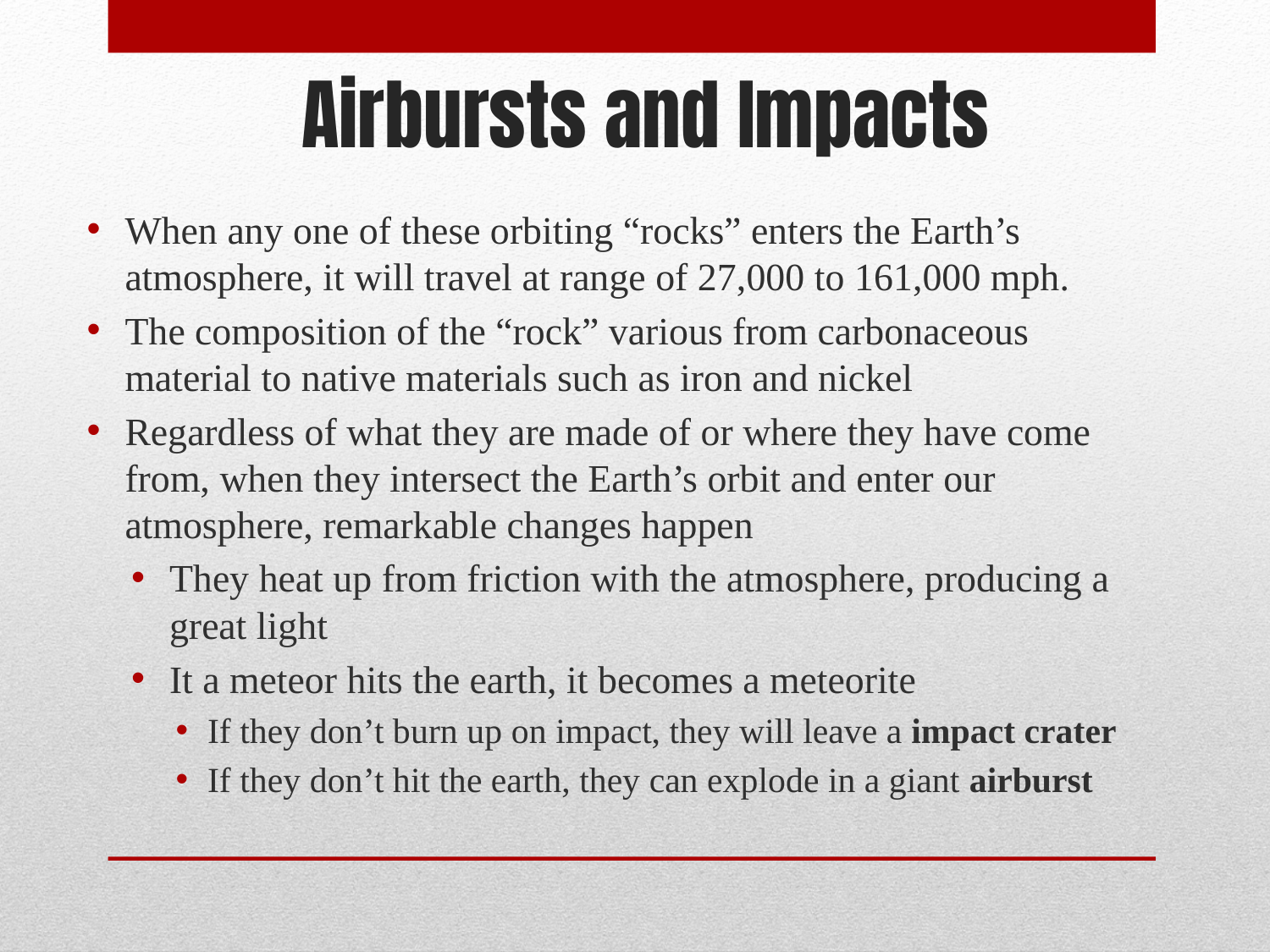

Airbursts and Impacts
When any one of these orbiting “rocks” enters the Earth’s atmosphere, it will travel at range of 27,000 to 161,000 mph.
The composition of the “rock” various from carbonaceous material to native materials such as iron and nickel
Regardless of what they are made of or where they have come from, when they intersect the Earth’s orbit and enter our atmosphere, remarkable changes happen
They heat up from friction with the atmosphere, producing a great light
It a meteor hits the earth, it becomes a meteorite
If they don’t burn up on impact, they will leave a impact crater
If they don’t hit the earth, they can explode in a giant airburst